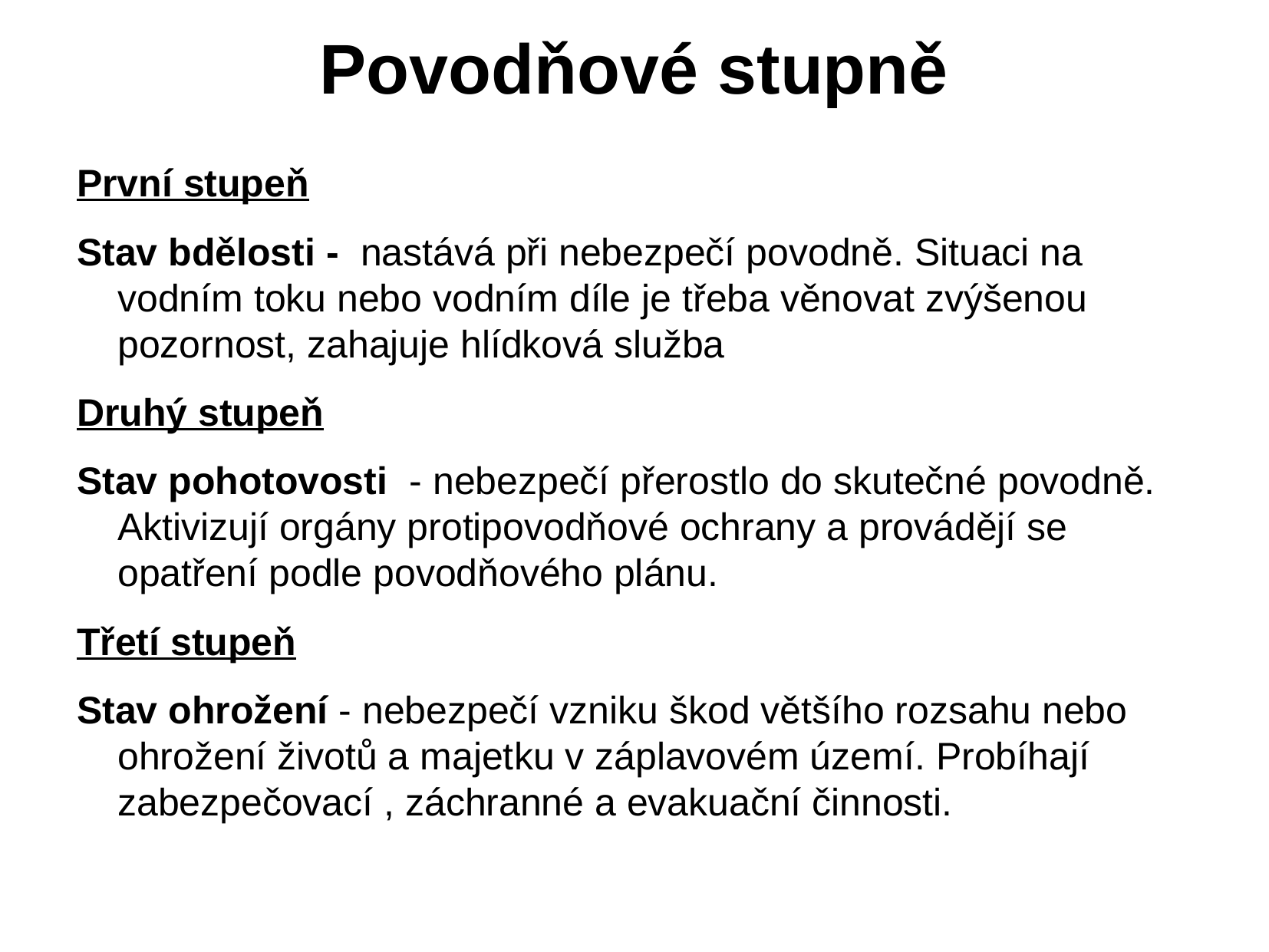

# Povodňové stupně
První stupeň
Stav bdělosti -  nastává při nebezpečí povodně. Situaci na vodním toku nebo vodním díle je třeba věnovat zvýšenou pozornost, zahajuje hlídková služba
Druhý stupeň
Stav pohotovosti  - nebezpečí přerostlo do skutečné povodně. Aktivizují orgány protipovodňové ochrany a provádějí se opatření podle povodňového plánu.
Třetí stupeň
Stav ohrožení - nebezpečí vzniku škod většího rozsahu nebo ohrožení životů a majetku v záplavovém území. Probíhají zabezpečovací , záchranné a evakuační činnosti.